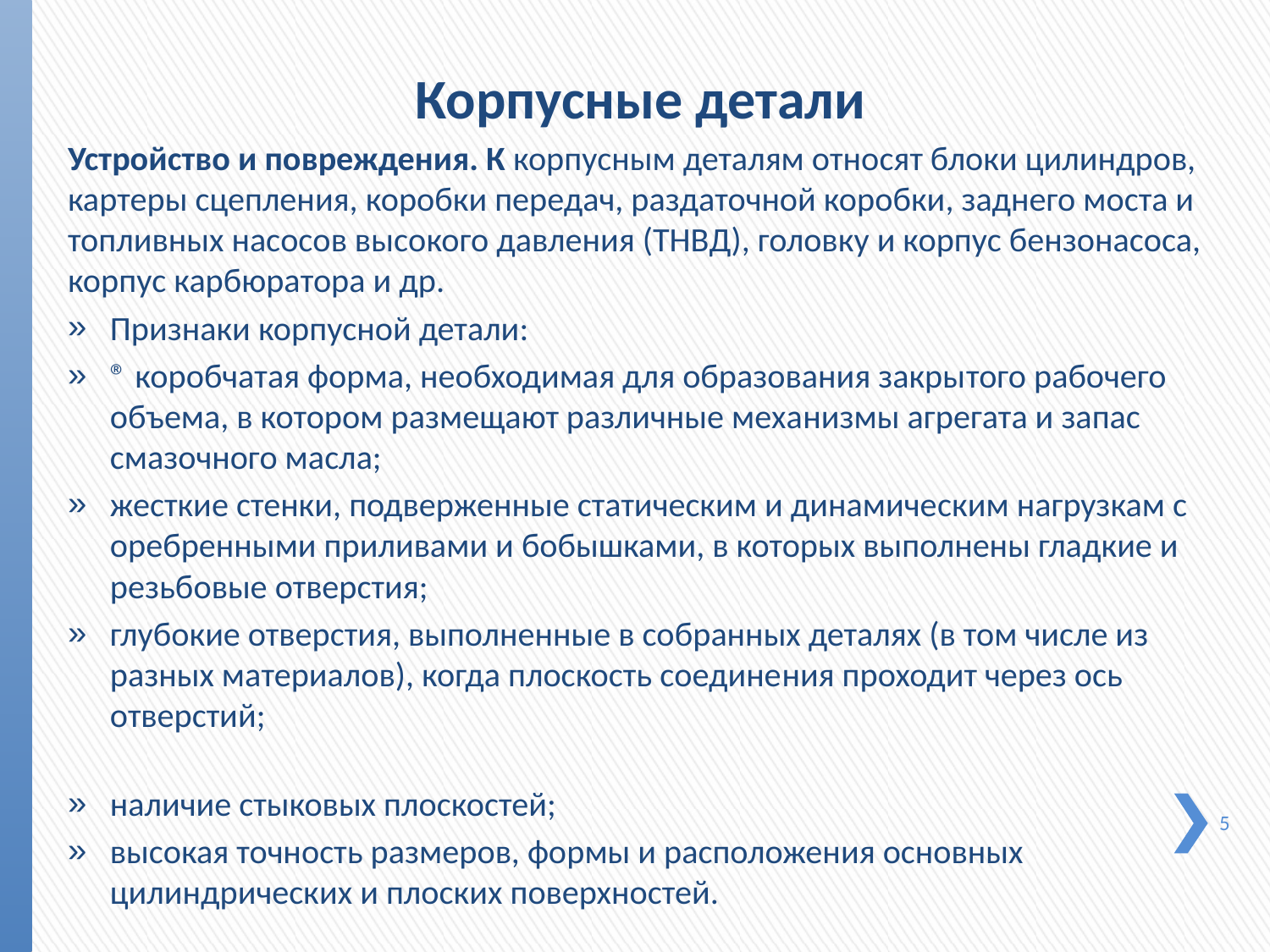

Корпусные детали
Устройство и повреждения. К корпусным деталям отно­сят блоки цилиндров, картеры сцепления, коробки передач, раздаточной коробки, заднего моста и топливных насосов вы­сокого давления (ТНВД), головку и корпус бензонасоса, кор­пус карбюратора и др.
Признаки корпусной детали:
® коробчатая форма, необходимая для образования закры­того рабочего объема, в котором размещают различные меха­низмы агрегата и запас смазочного масла;
жесткие стенки, подверженные статическим и динамиче­ским нагрузкам с оребренными приливами и бобышками, в которых выполнены гладкие и резьбовые отверстия;
глубокие отверстия, выполненные в собранных деталях (в том числе из разных материалов), когда плоскость соедине­ния проходит через ось отверстий;
наличие стыковых плоскостей;
высокая точность размеров, формы и расположения основных цилиндрических и плоских поверхностей.

5